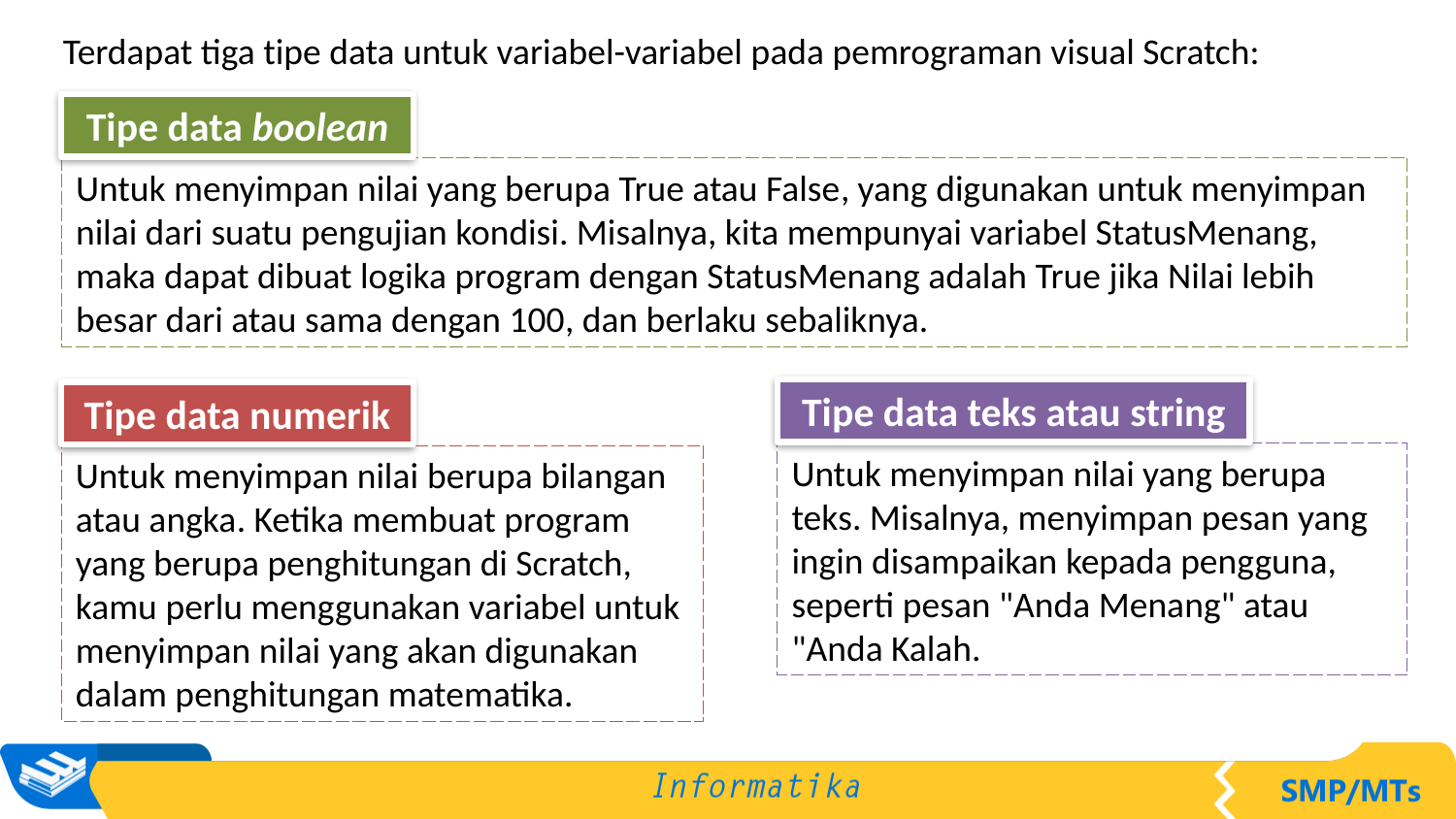

Terdapat tiga tipe data untuk variabel-variabel pada pemrograman visual Scratch:
Tipe data boolean
Untuk menyimpan nilai yang berupa True atau False, yang digunakan untuk menyimpan nilai dari suatu pengujian kondisi. Misalnya, kita mempunyai variabel StatusMenang, maka dapat dibuat logika program dengan StatusMenang adalah True jika Nilai lebih besar dari atau sama dengan 100, dan berlaku sebaliknya.
Tipe data teks atau string
Untuk menyimpan nilai yang berupa teks. Misalnya, menyimpan pesan yang ingin disampaikan kepada pengguna, seperti pesan "Anda Menang" atau "Anda Kalah.
Tipe data numerik
Untuk menyimpan nilai berupa bilangan atau angka. Ketika membuat program yang berupa penghitungan di Scratch, kamu perlu menggunakan variabel untuk menyimpan nilai yang akan digunakan dalam penghitungan matematika.